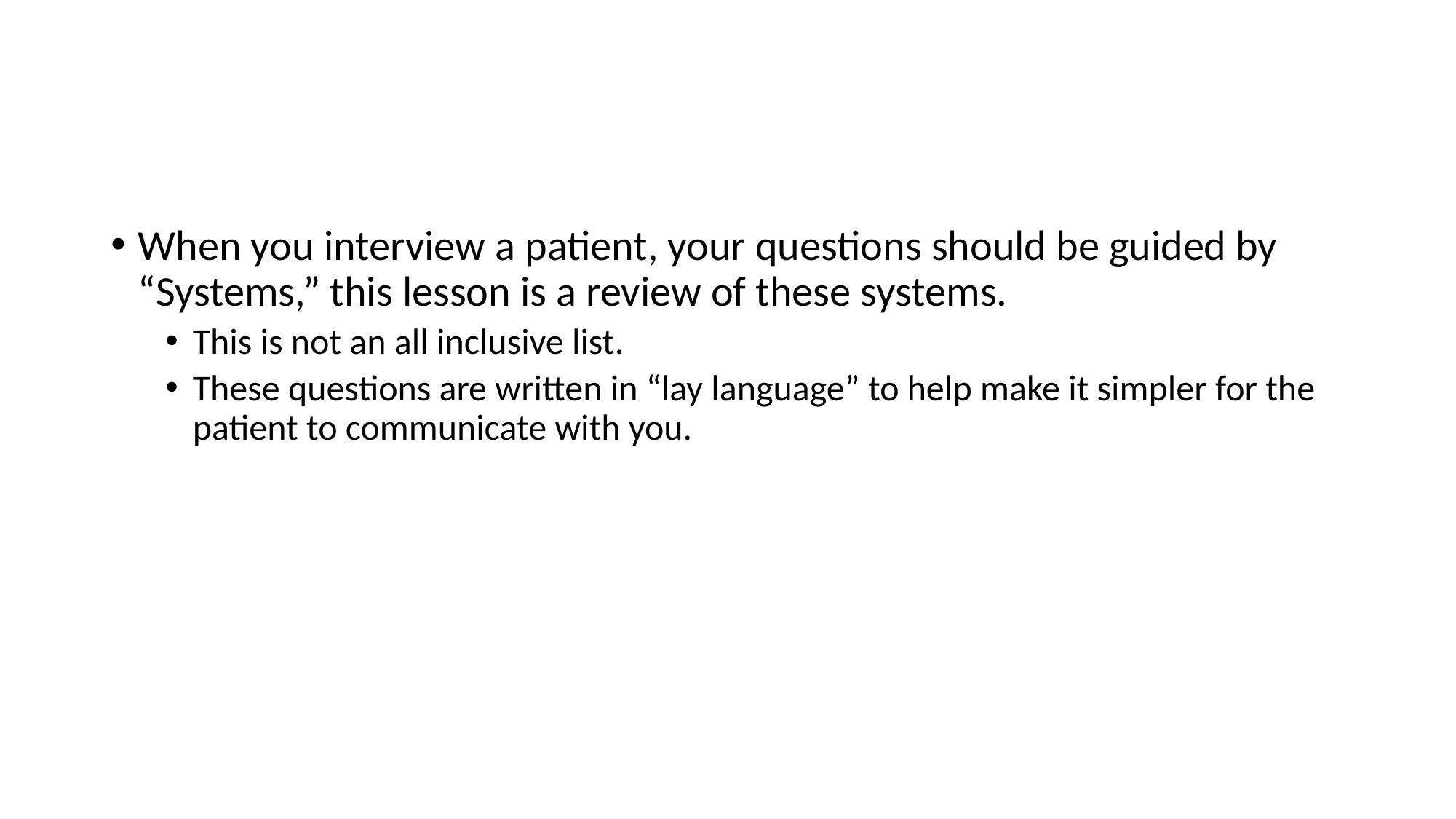

#
When you interview a patient, your questions should be guided by “Systems,” this lesson is a review of these systems.
This is not an all inclusive list.
These questions are written in “lay language” to help make it simpler for the patient to communicate with you.